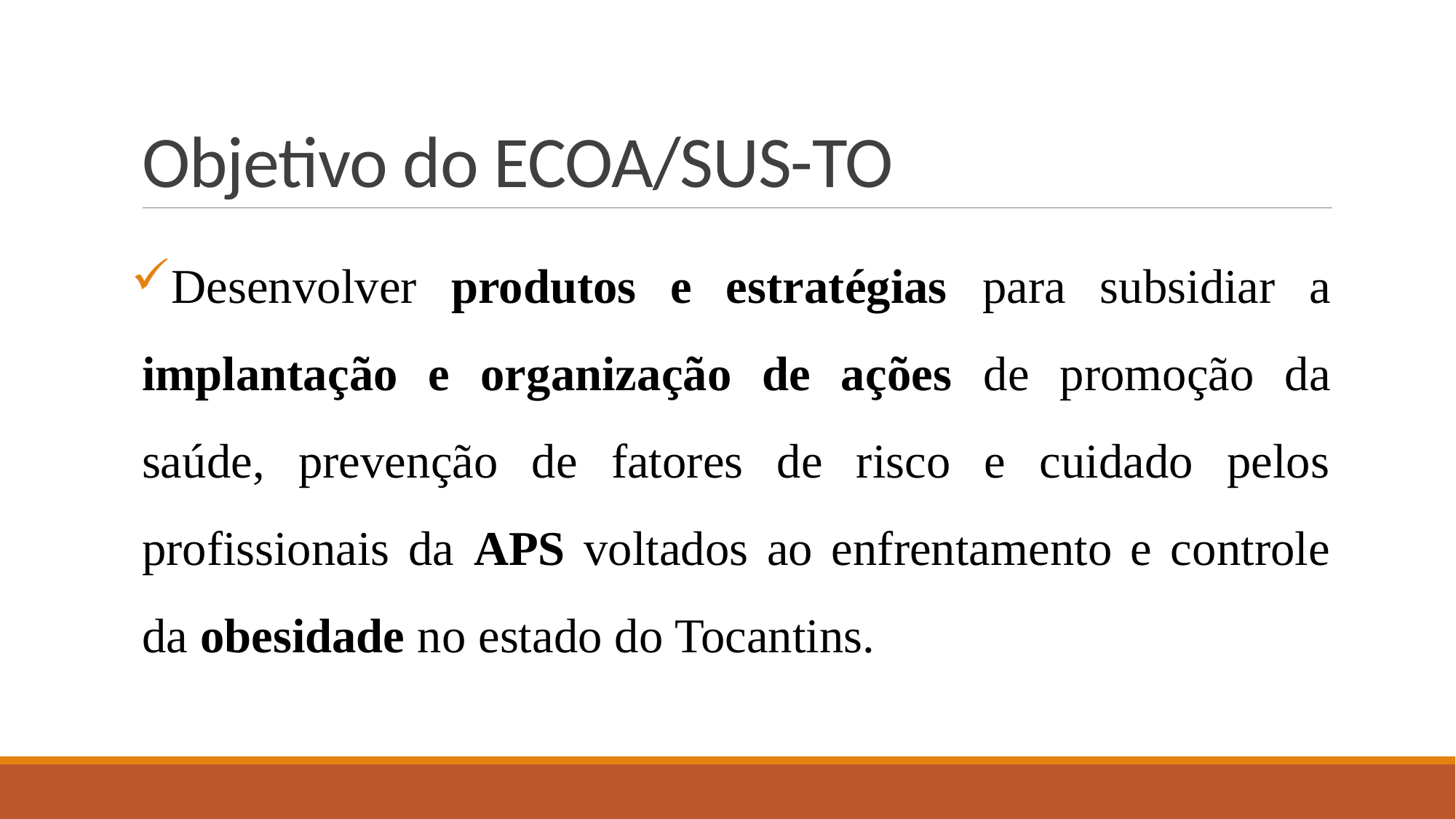

# Objetivo do ECOA/SUS-TO
Desenvolver produtos e estratégias para subsidiar a implantação e organização de ações de promoção da saúde, prevenção de fatores de risco e cuidado pelos profissionais da APS voltados ao enfrentamento e controle da obesidade no estado do Tocantins.